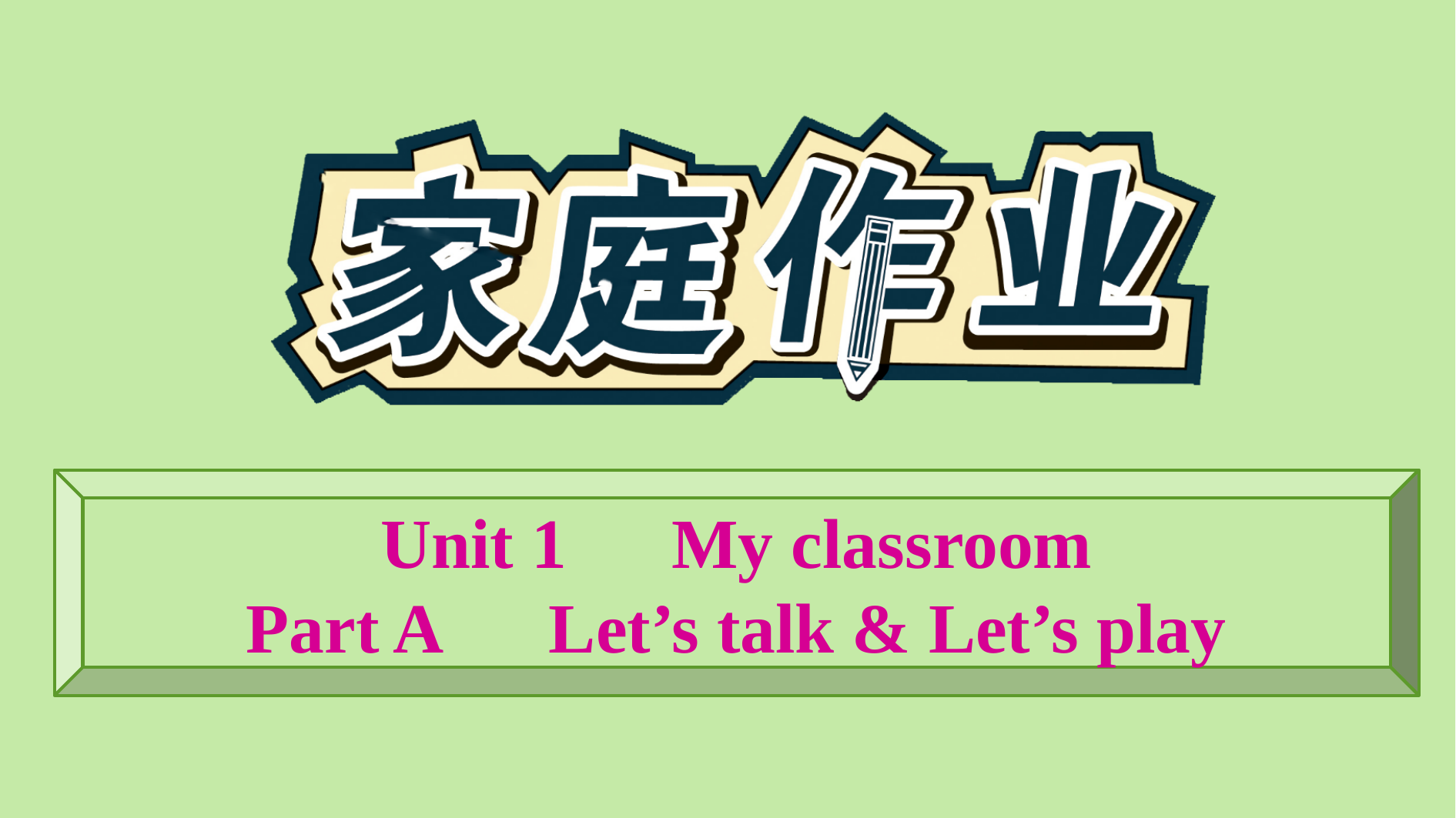

Unit 1　My classroom
Part A　Let’s talk & Let’s play